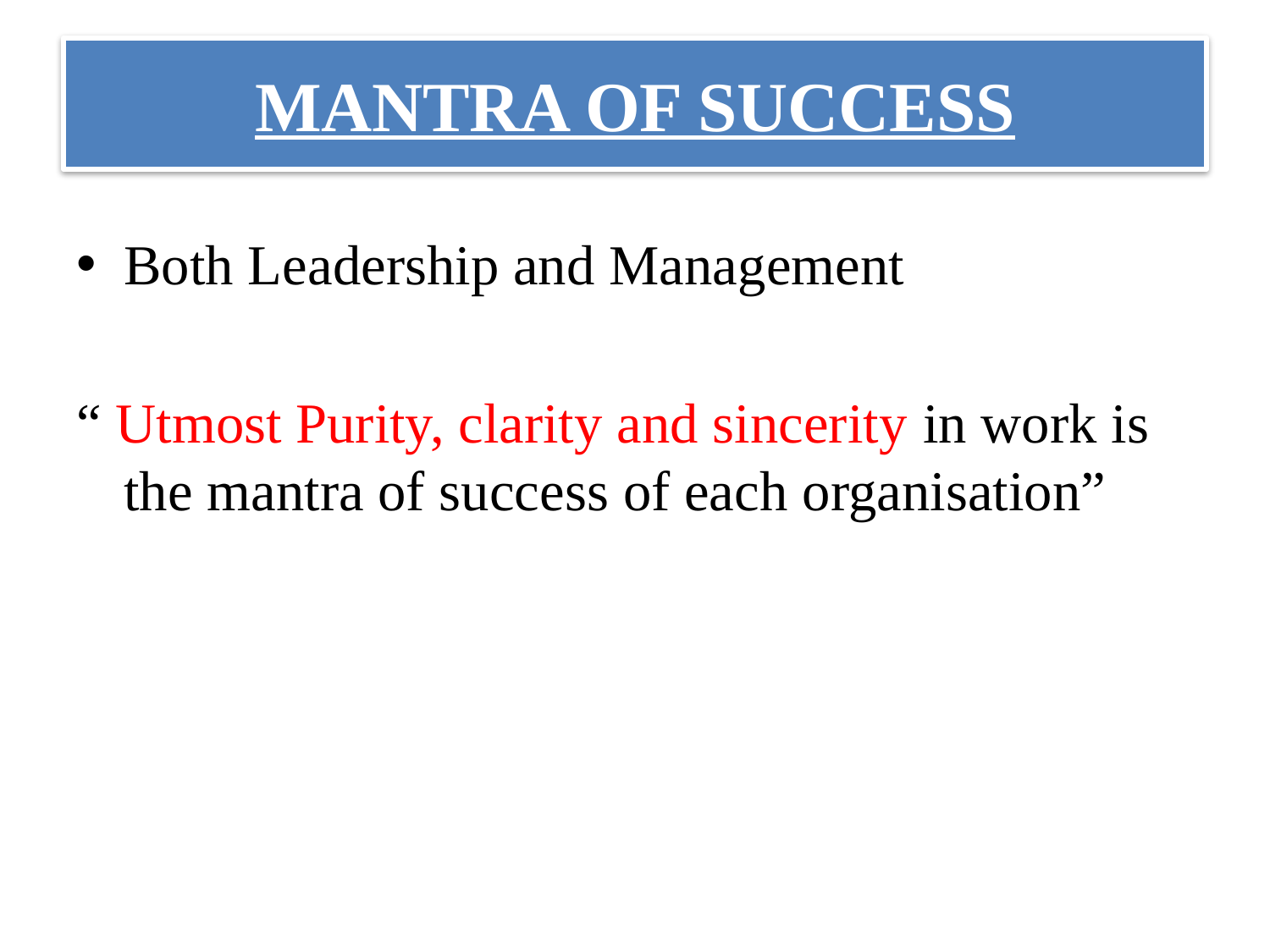

# MANTRA OF SUCCESS
Both Leadership and Management

“ Utmost Purity, clarity and sincerity in work is the mantra of success of each organisation”